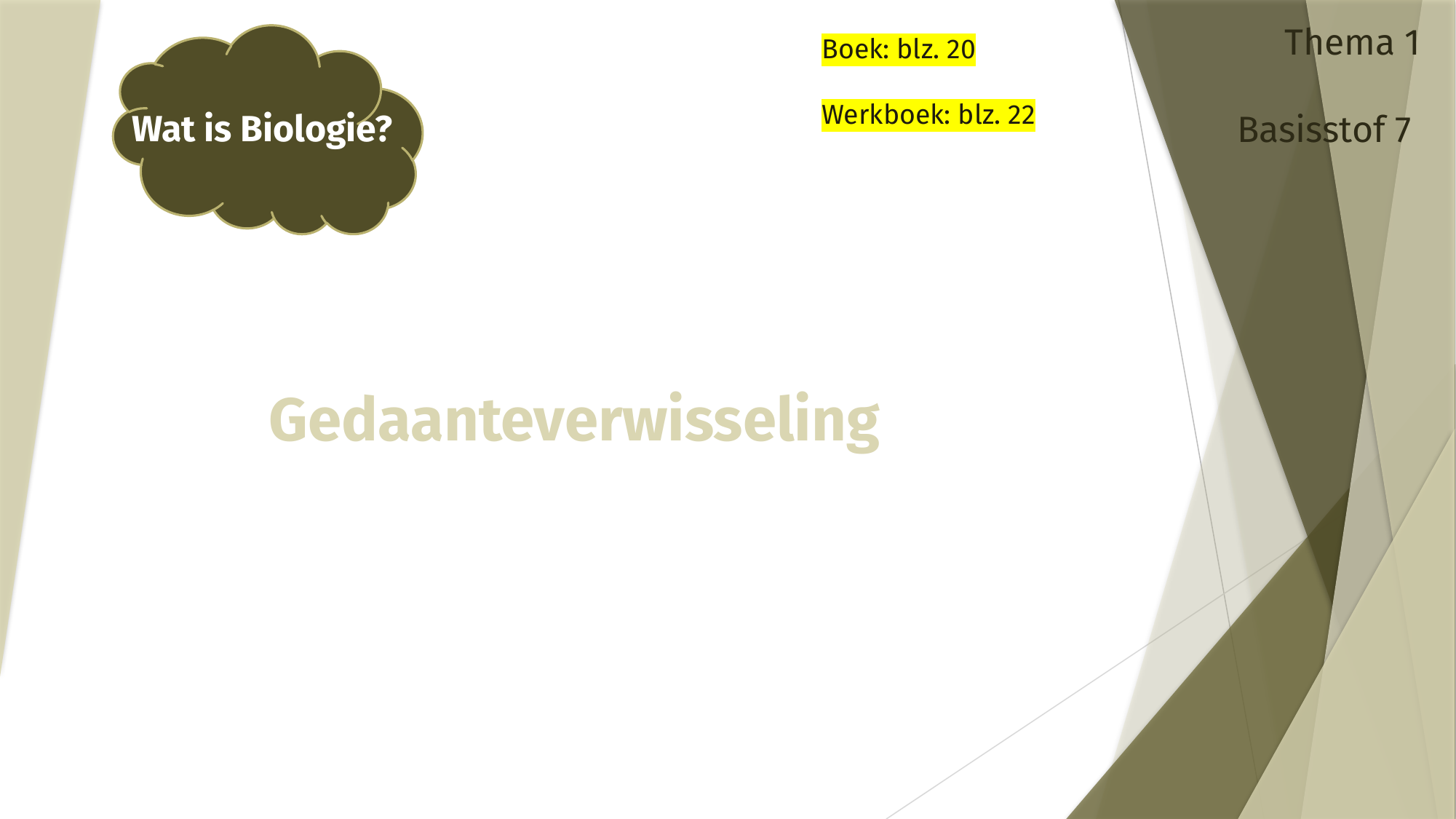

Thema 1
Basisstof 7

Boek: blz. 20
Werkboek: blz. 22
Wat is Biologie?
# Gedaanteverwisseling